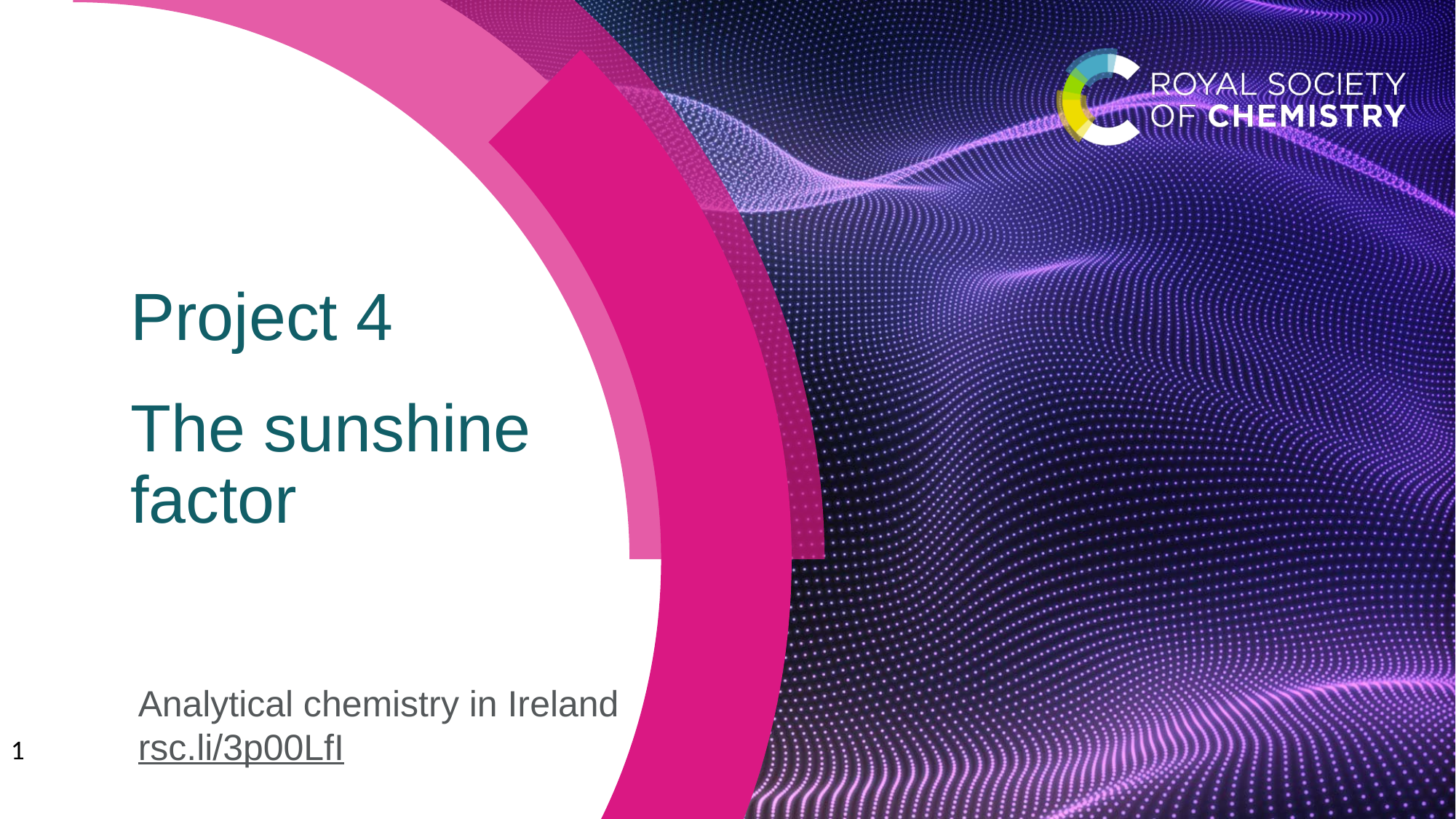

# Project 4 The sunshine factor
Analytical chemistry in Ireland
rsc.li/3p00LfI
1